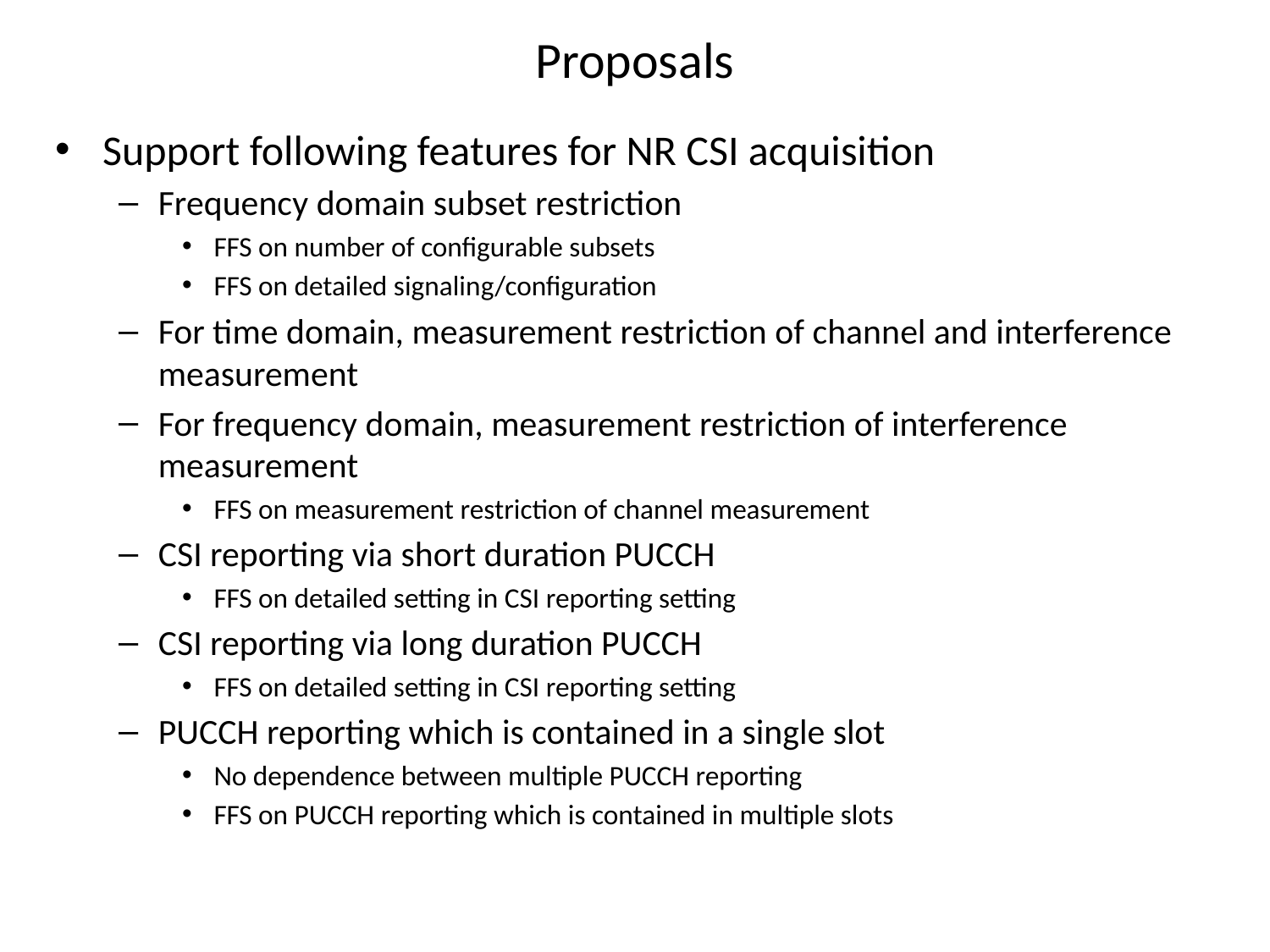

# Proposals
Support following features for NR CSI acquisition
Frequency domain subset restriction
FFS on number of configurable subsets
FFS on detailed signaling/configuration
For time domain, measurement restriction of channel and interference measurement
For frequency domain, measurement restriction of interference measurement
FFS on measurement restriction of channel measurement
CSI reporting via short duration PUCCH
FFS on detailed setting in CSI reporting setting
CSI reporting via long duration PUCCH
FFS on detailed setting in CSI reporting setting
PUCCH reporting which is contained in a single slot
No dependence between multiple PUCCH reporting
FFS on PUCCH reporting which is contained in multiple slots